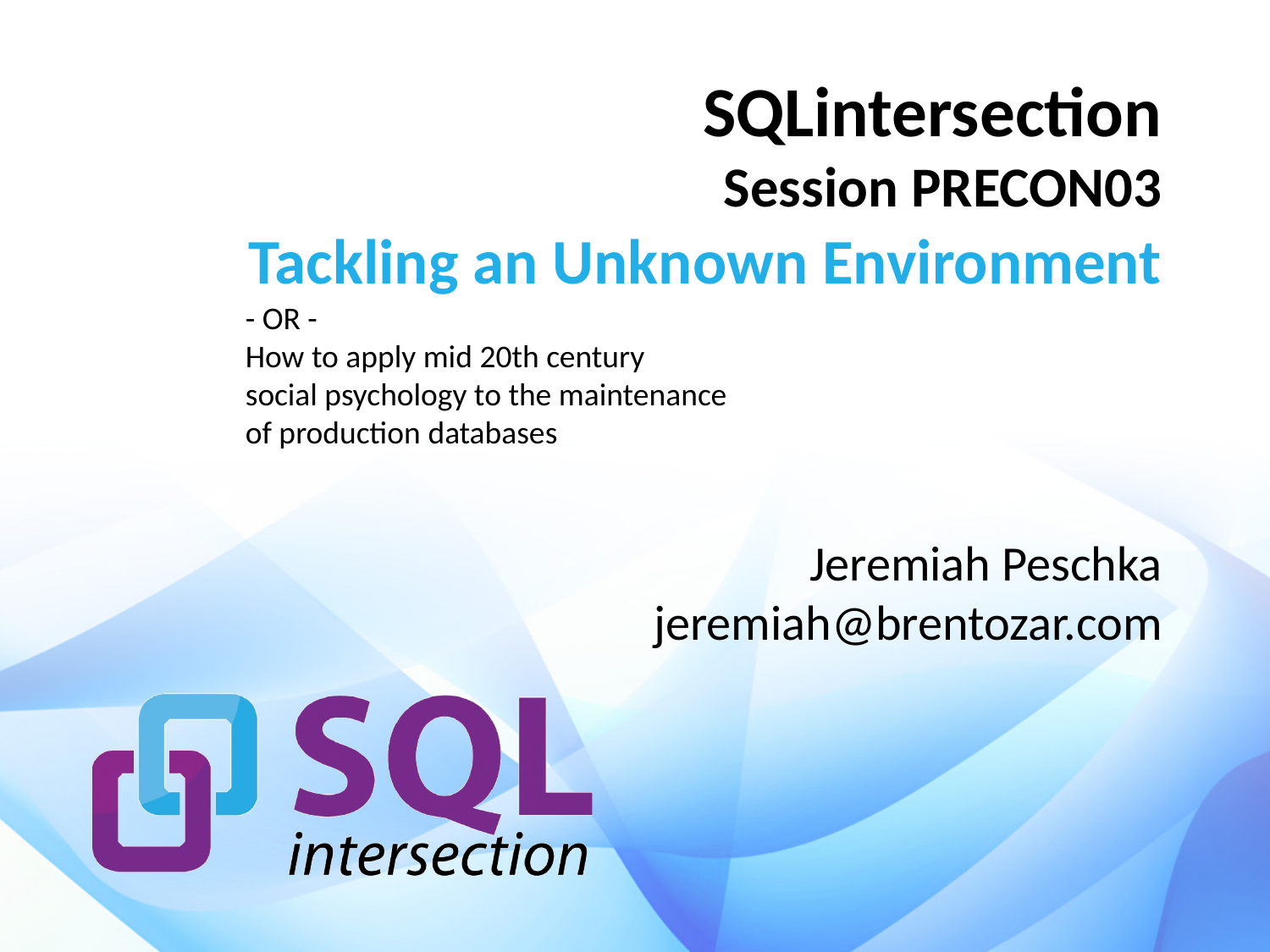

SQLintersection
Session PRECON03
# Tackling an Unknown Environment
- OR -
How to apply mid 20th century
social psychology to the maintenance
of production databases
Jeremiah Peschka
jeremiah@brentozar.com